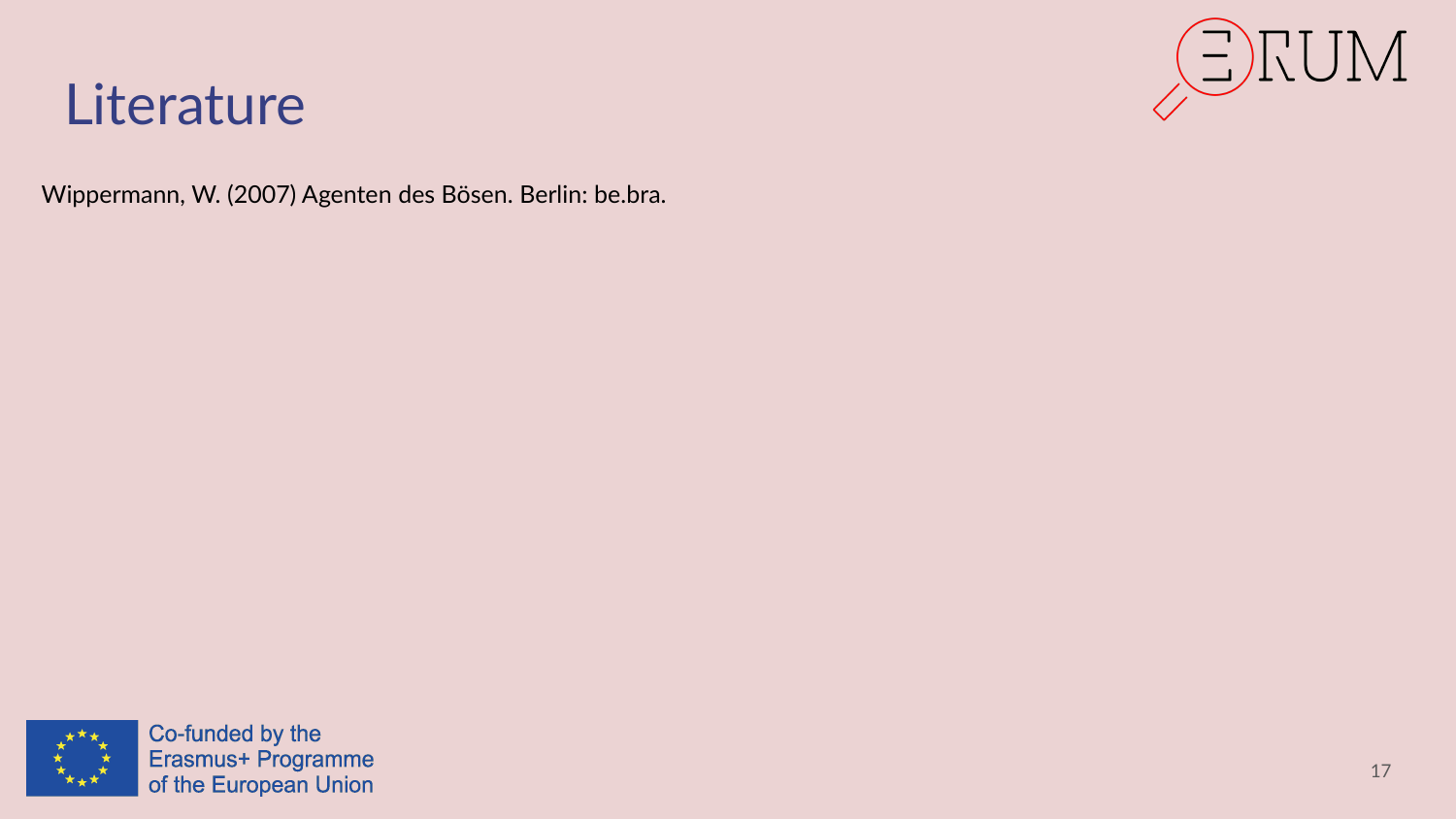

# Literature
Wippermann, W. (2007) Agenten des Bösen. Berlin: be.bra.

17